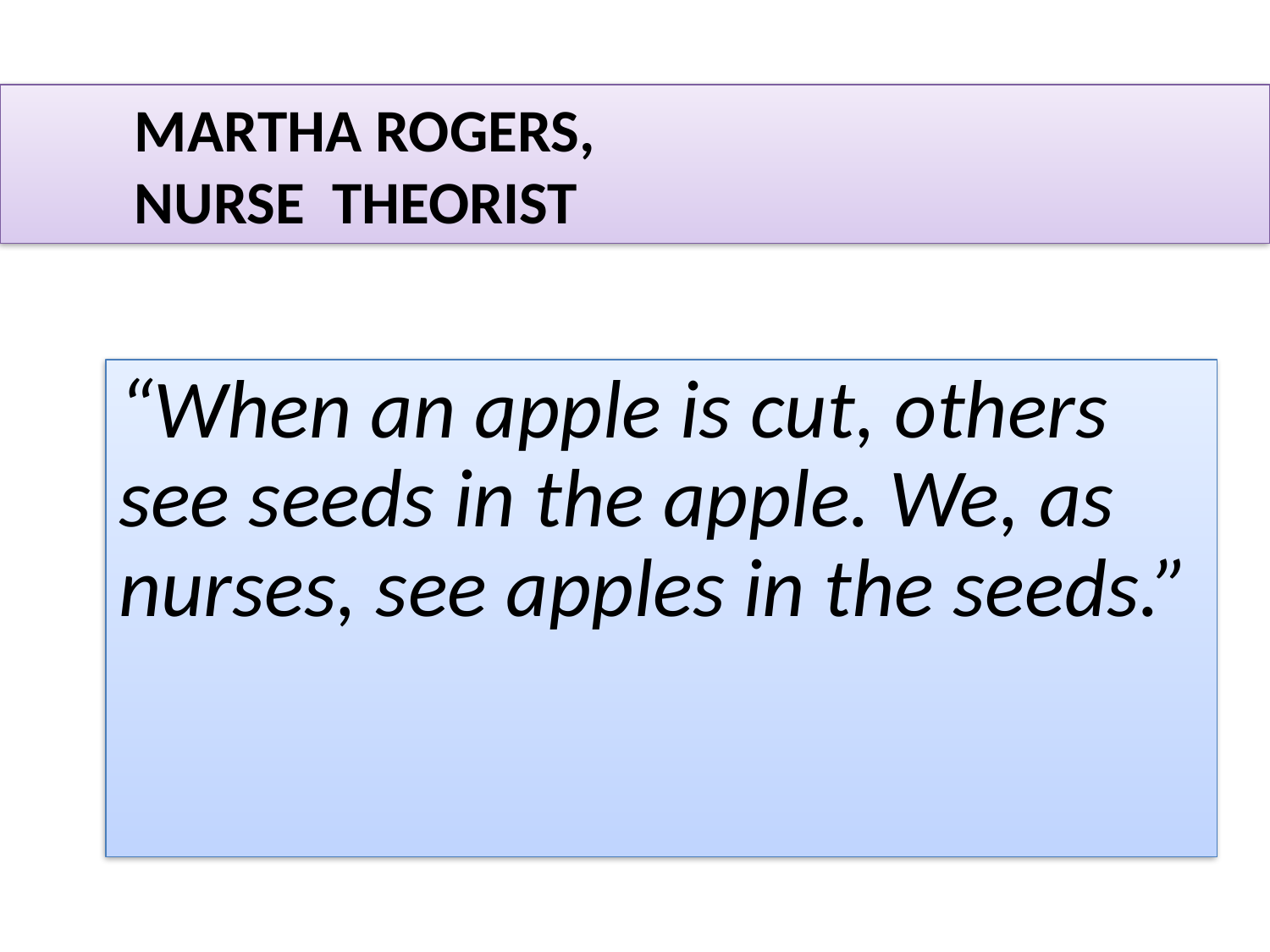

# MARTHA ROGERS, NURSE  THEORIST
“When an apple is cut, others see seeds in the apple. We, as nurses, see apples in the seeds.”